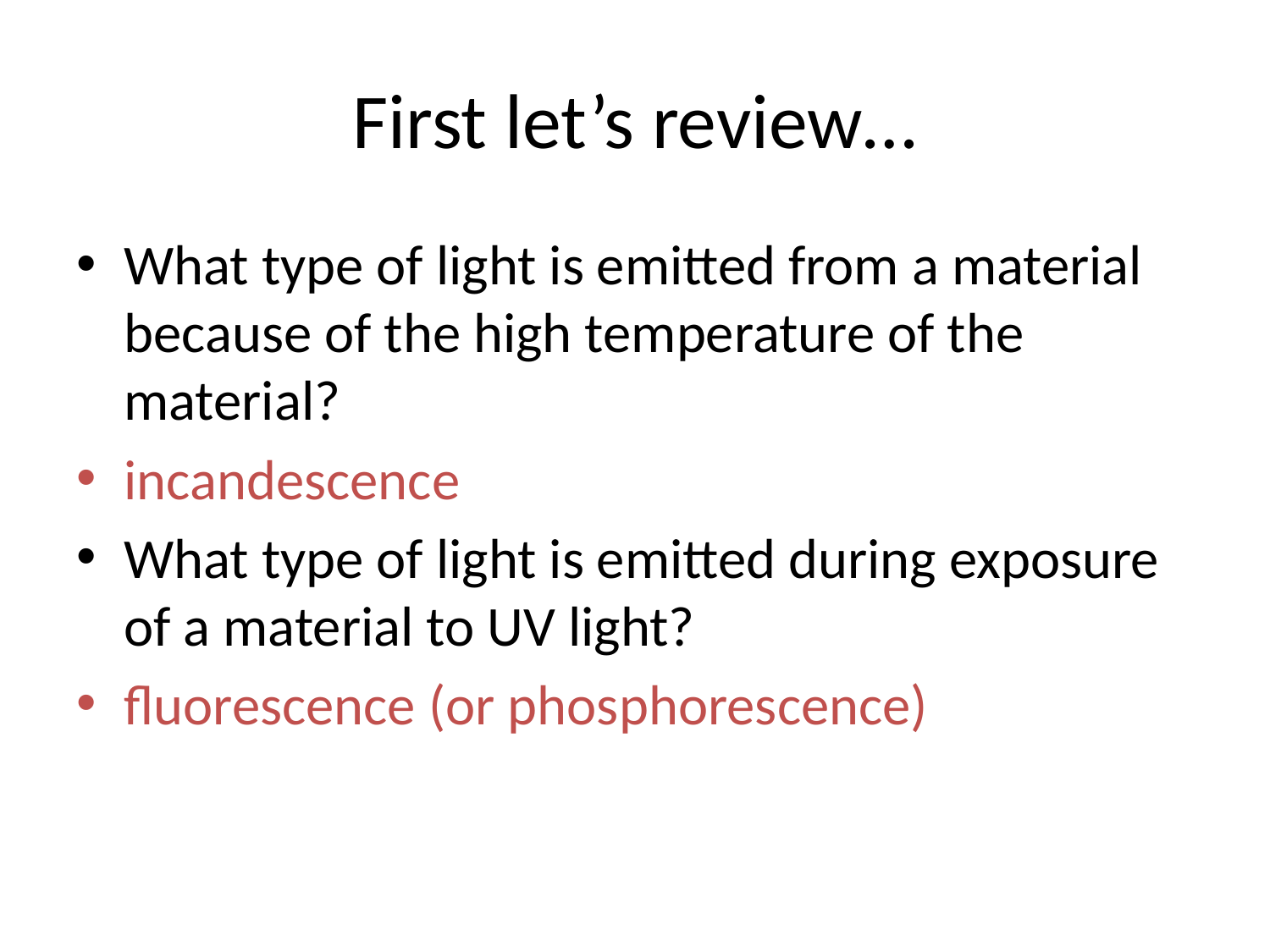

# First let’s review…
What type of light is emitted from a material because of the high temperature of the material?
incandescence
What type of light is emitted during exposure of a material to UV light?
fluorescence (or phosphorescence)